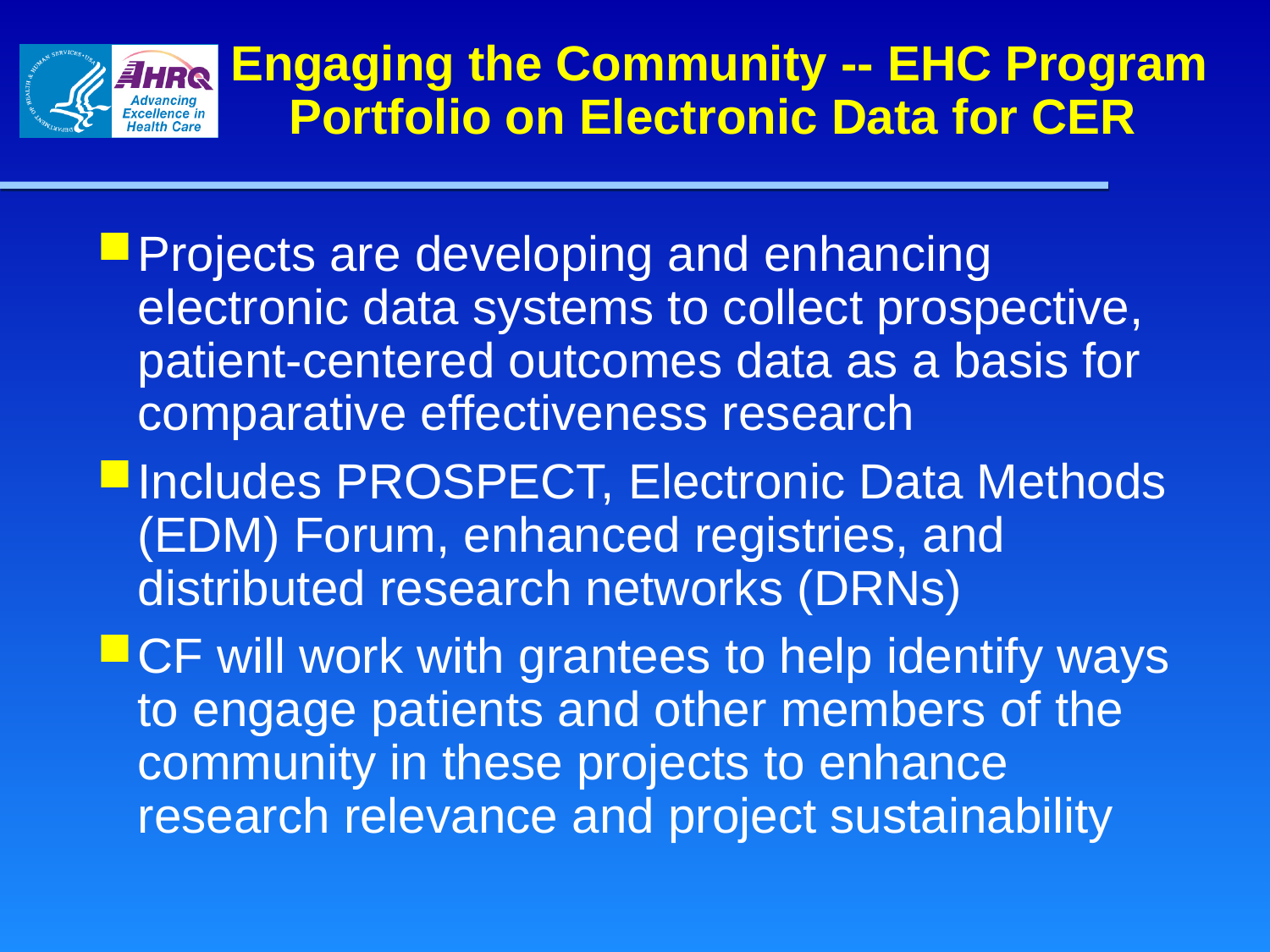

# Engaging the Community -- EHC Program Portfolio on Electronic Data for CER
Projects are developing and enhancing electronic data systems to collect prospective, patient-centered outcomes data as a basis for comparative effectiveness research
Includes PROSPECT, Electronic Data Methods (EDM) Forum, enhanced registries, and distributed research networks (DRNs)
CF will work with grantees to help identify ways to engage patients and other members of the community in these projects to enhance research relevance and project sustainability